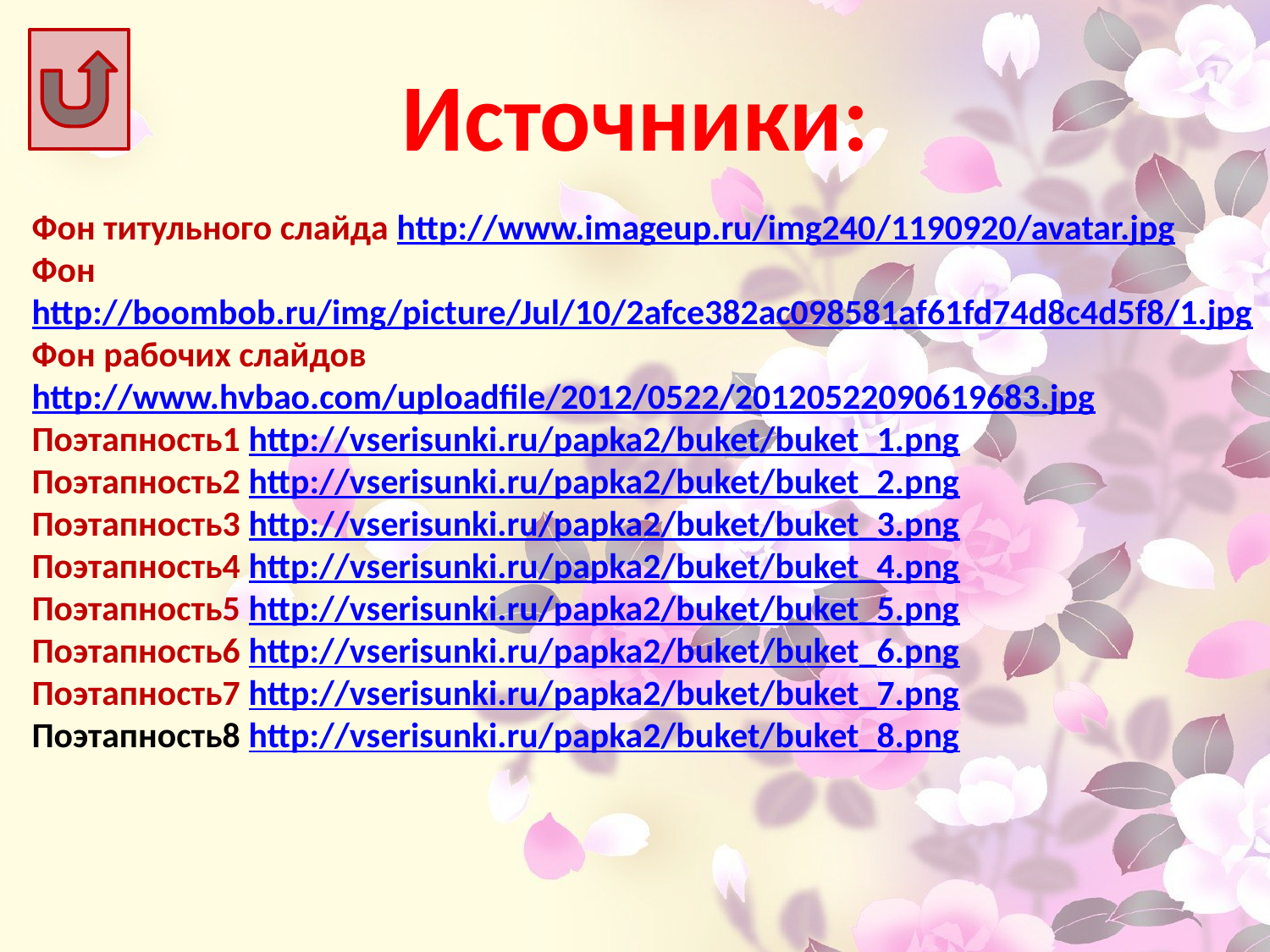

Источники:
Фон титульного слайда http://www.imageup.ru/img240/1190920/avatar.jpg
Фон
http://boombob.ru/img/picture/Jul/10/2afce382ac098581af61fd74d8c4d5f8/1.jpg
Фон рабочих слайдов
http://www.hvbao.com/uploadfile/2012/0522/20120522090619683.jpg
Поэтапность1 http://vserisunki.ru/papka2/buket/buket_1.png
Поэтапность2 http://vserisunki.ru/papka2/buket/buket_2.png
Поэтапность3 http://vserisunki.ru/papka2/buket/buket_3.png
Поэтапность4 http://vserisunki.ru/papka2/buket/buket_4.png
Поэтапность5 http://vserisunki.ru/papka2/buket/buket_5.png
Поэтапность6 http://vserisunki.ru/papka2/buket/buket_6.png
Поэтапность7 http://vserisunki.ru/papka2/buket/buket_7.png
Поэтапность8 http://vserisunki.ru/papka2/buket/buket_8.png